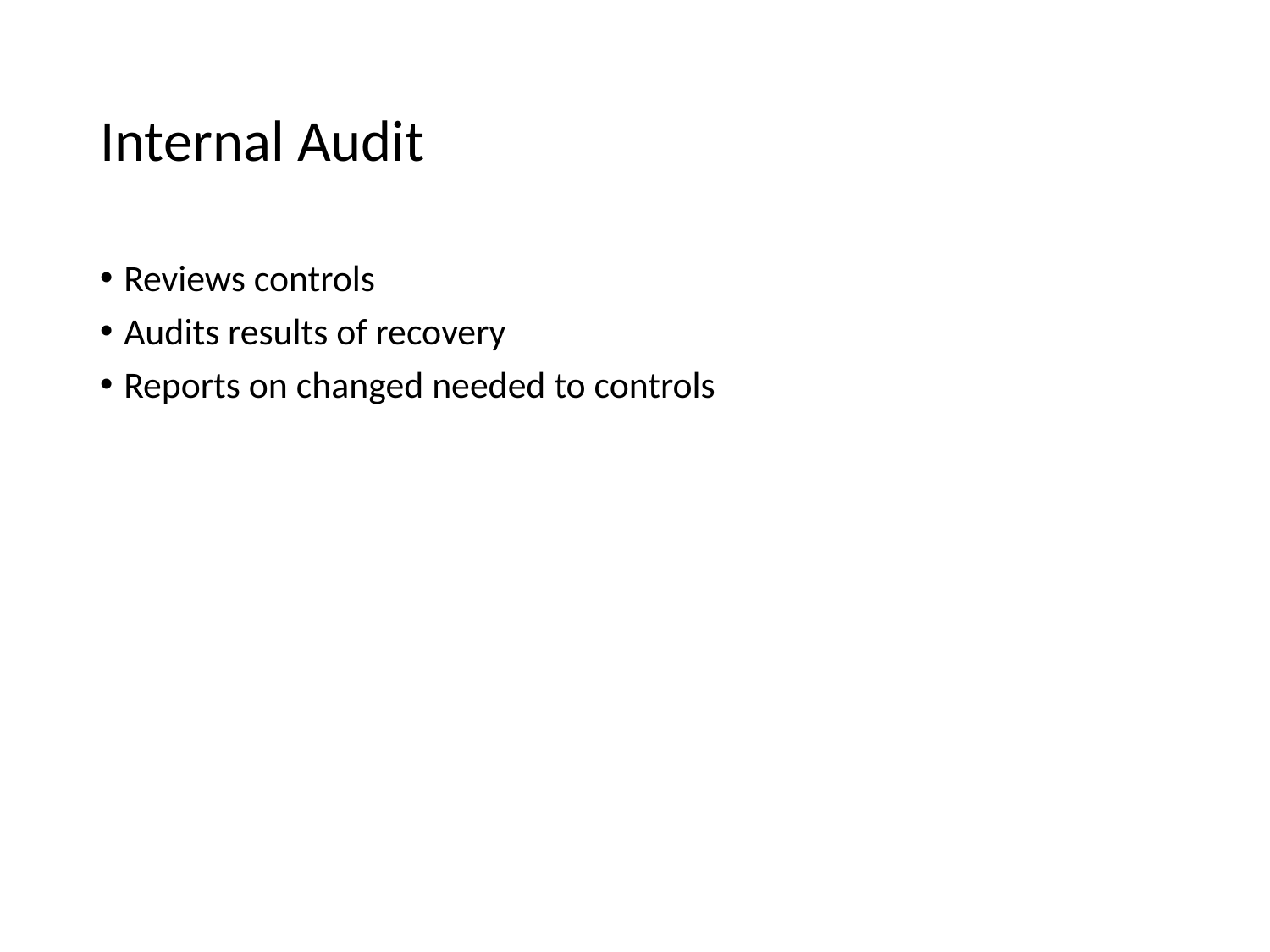

# Internal Audit
Reviews controls
Audits results of recovery
Reports on changed needed to controls